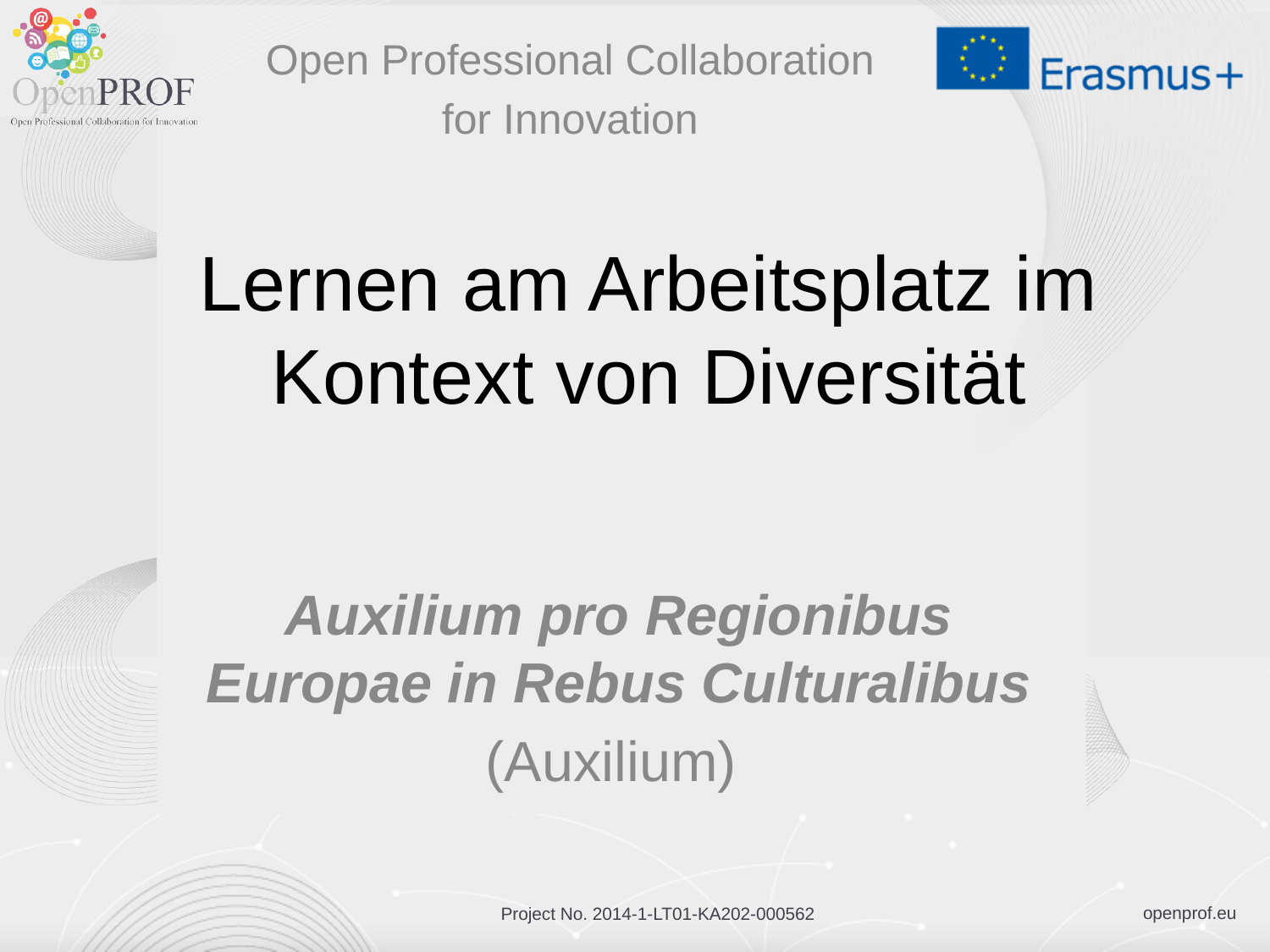

Open Professional Collaboration
for Innovation
# Lernen am Arbeitsplatz im Kontext von Diversität
Auxilium pro Regionibus Europae in Rebus Culturalibus
(Auxilium)